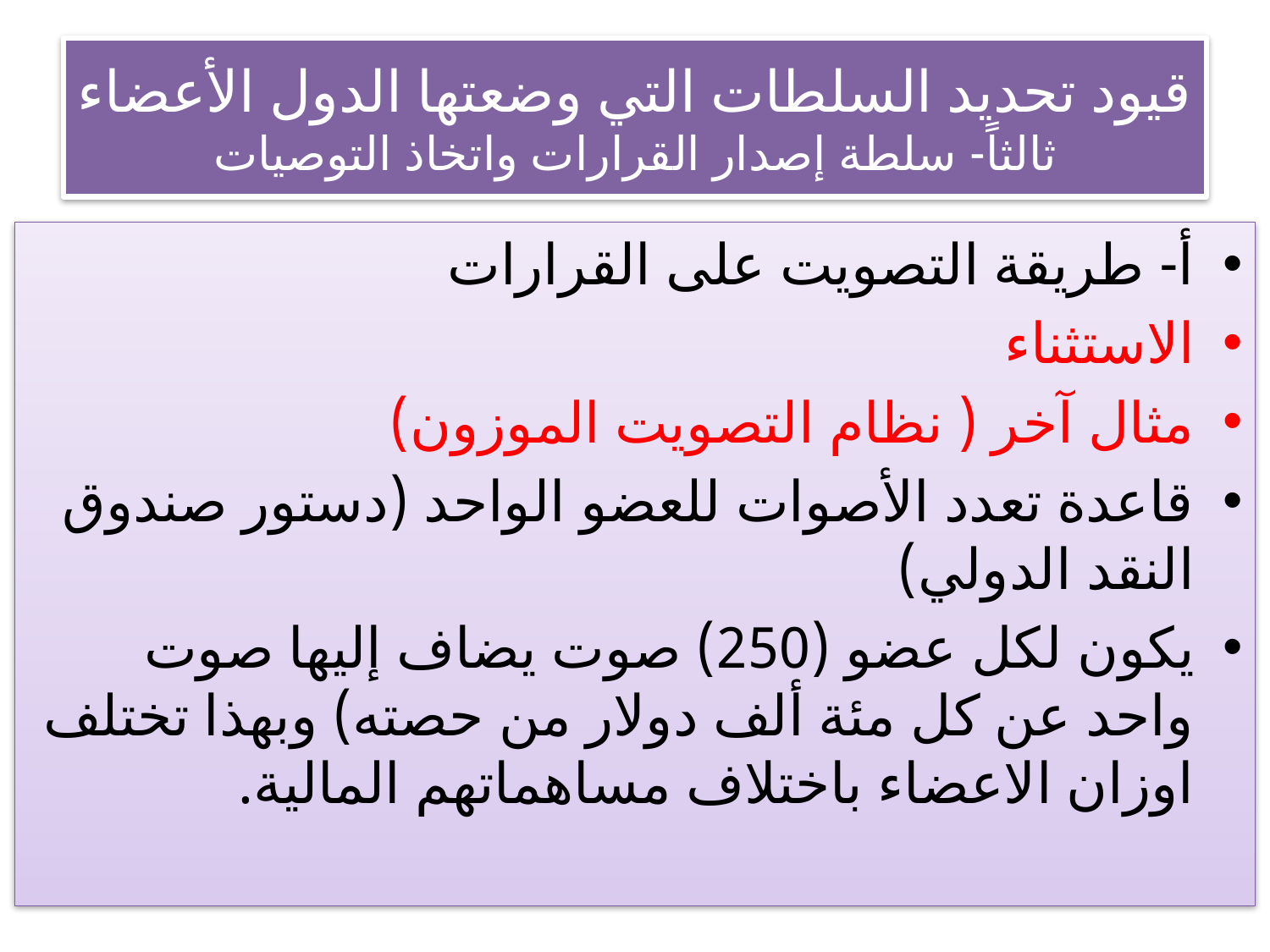

# قيود تحديد السلطات التي وضعتها الدول الأعضاء ثالثاً- سلطة إصدار القرارات واتخاذ التوصيات
أ- طريقة التصويت على القرارات
الاستثناء
مثال آخر ( نظام التصويت الموزون)
قاعدة تعدد الأصوات للعضو الواحد (دستور صندوق النقد الدولي)
يكون لكل عضو (250) صوت يضاف إليها صوت واحد عن كل مئة ألف دولار من حصته) وبهذا تختلف اوزان الاعضاء باختلاف مساهماتهم المالية.